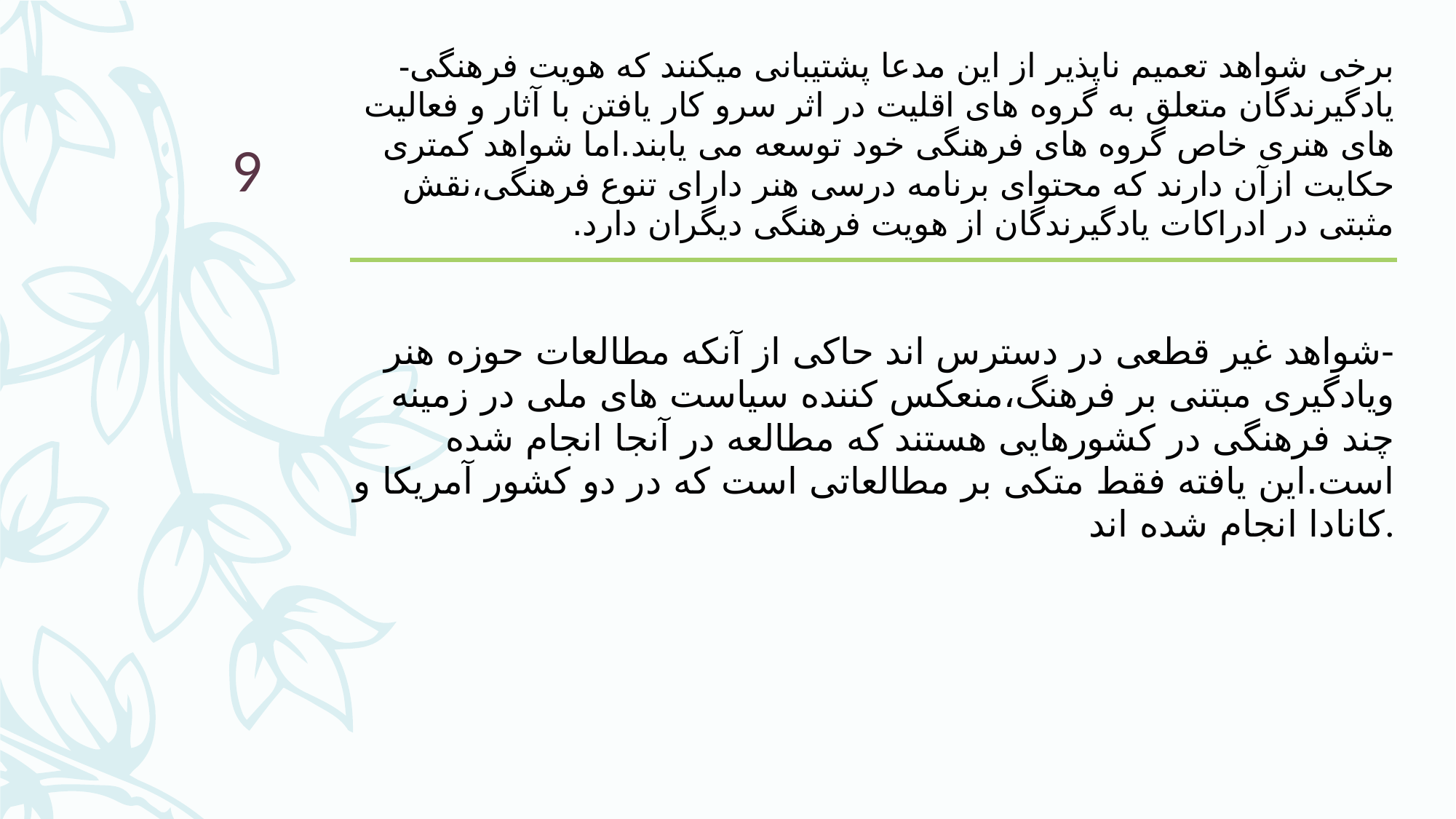

# -برخی شواهد تعمیم ناپذیر از این مدعا پشتیبانی میکنند که هویت فرهنگی یادگیرندگان متعلق به گروه های اقلیت در اثر سرو کار یافتن با آثار و فعالیت های هنری خاص گروه های فرهنگی خود توسعه می یابند.اما شواهد کمتری حکایت ازآن دارند که محتوای برنامه درسی هنر دارای تنوع فرهنگی،نقش مثبتی در ادراکات یادگیرندگان از هویت فرهنگی دیگران دارد. -شواهد غیر قطعی در دسترس اند حاکی از آنکه مطالعات حوزه هنر ویادگیری مبتنی بر فرهنگ،منعکس کننده سیاست های ملی در زمینه چند فرهنگی در کشورهایی هستند که مطالعه در آنجا انجام شده است.این یافته فقط متکی بر مطالعاتی است که در دو کشور آمریکا و کانادا انجام شده اند.
9